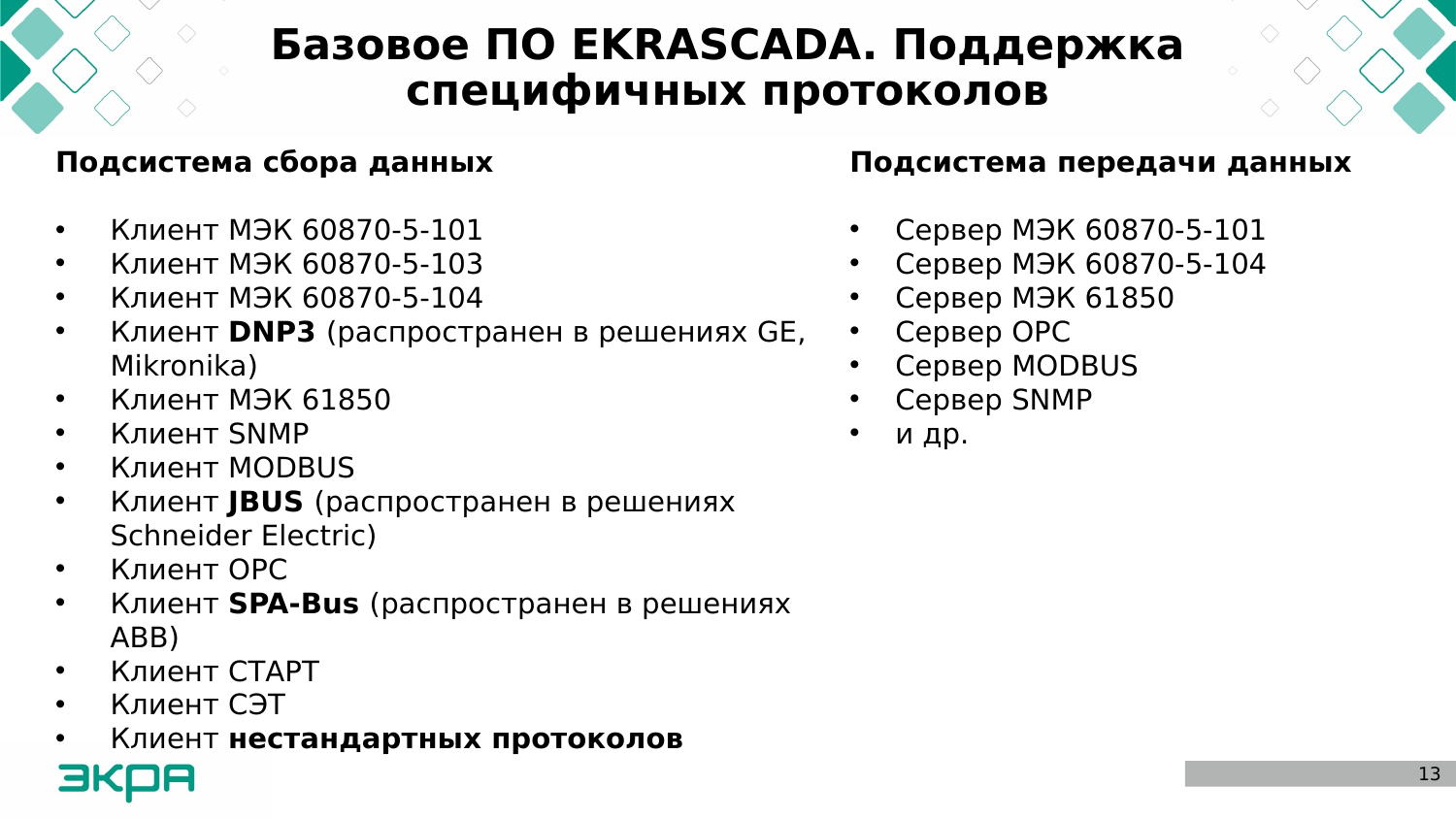

# Базовое ПО EKRASCADA. Поддержка специфичных протоколов
Подсистема сбора данных

Клиент МЭК 60870-5-101
Клиент МЭК 60870-5-103
Клиент МЭК 60870-5-104
Клиент DNP3 (распространен в решениях GE, Mikronika)
Клиент МЭК 61850
Клиент SNMP
Клиент MODBUS
Клиент JBUS (распространен в решениях Schneider Electric)
Клиент OPC
Клиент SPA-Bus (распространен в решениях ABB)
Клиент СТАРТ
Клиент СЭТ
Клиент нестандартных протоколов
Подсистема передачи данных

Сервер МЭК 60870-5-101
Сервер МЭК 60870-5-104
Сервер МЭК 61850
Сервер OPC
Сервер MODBUS
Сервер SNMP
и др.
13